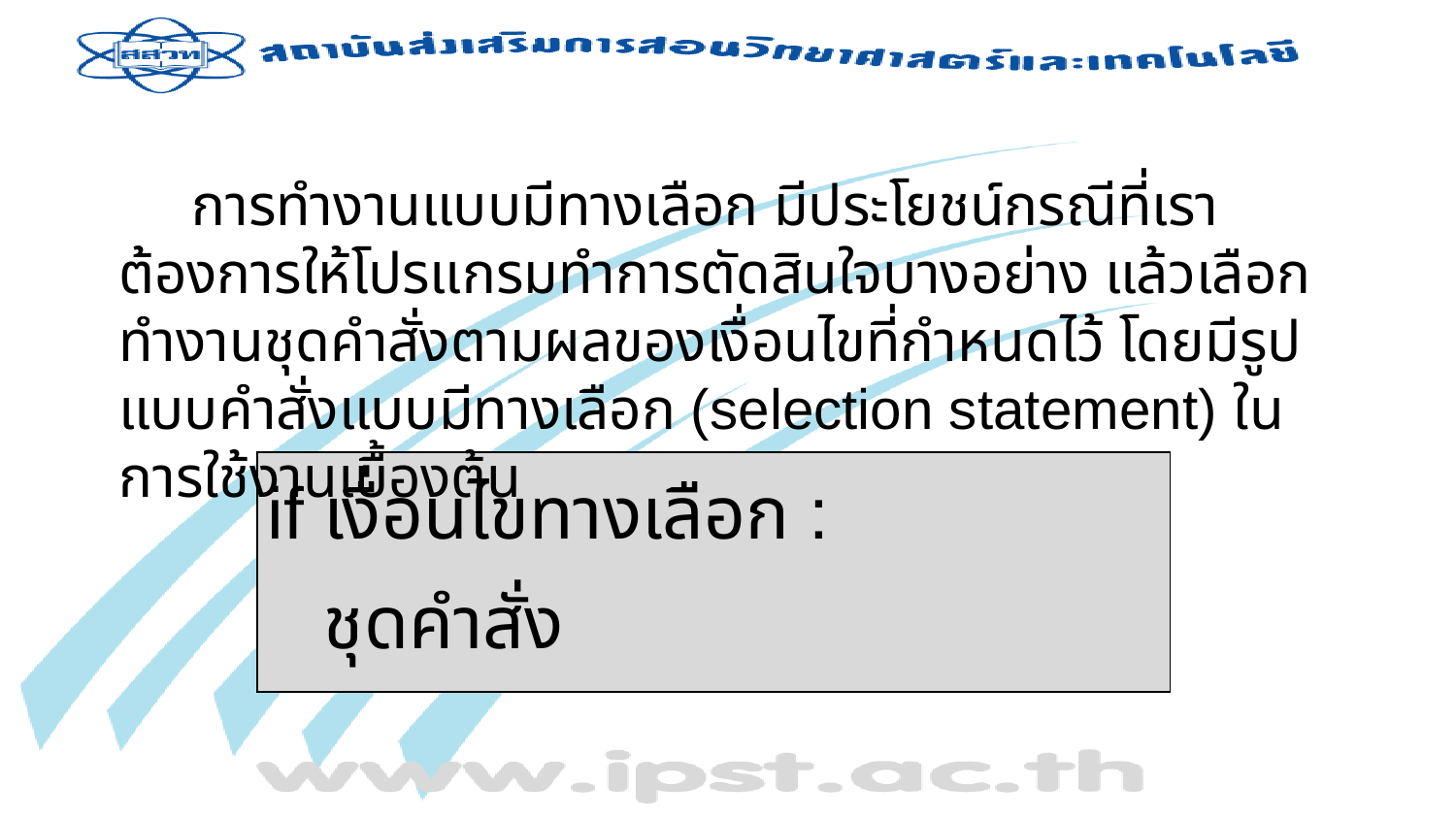

การทำงานแบบมีทางเลือก มีประโยชน์กรณีที่เราต้องการให้โปรแกรมทำการตัดสินใจบางอย่าง แล้วเลือกทำงานชุดคำสั่งตามผลของเงื่อนไขที่กำหนดไว้ โดยมีรูปแบบคำสั่งแบบมีทางเลือก (selection statement) ในการใช้งานเบื้องต้น
| if เงื่อนไขทางเลือก : ชุดคำสั่ง |
| --- |